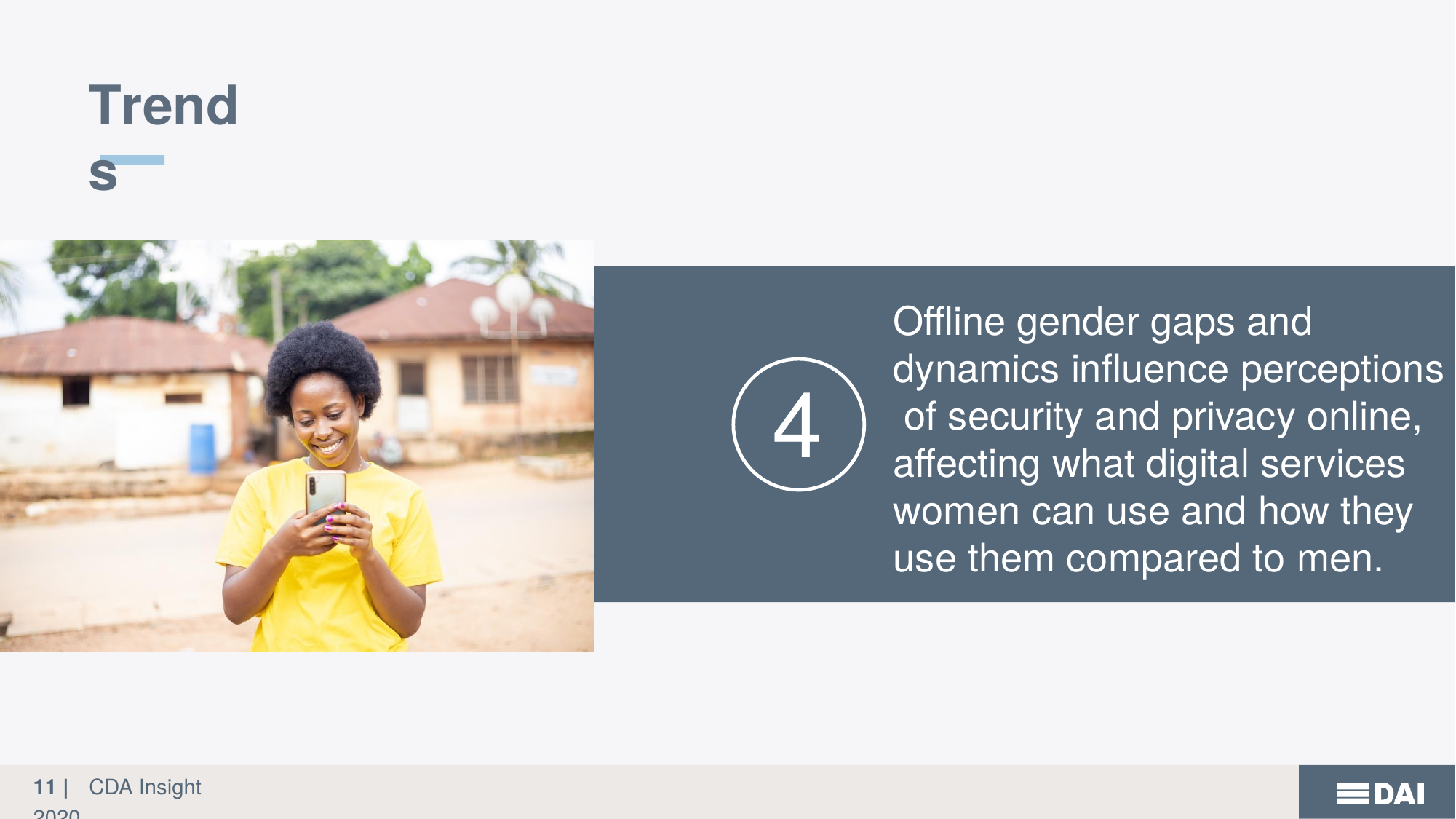

# Trends

Offline gender gaps and  dynamics influence perceptions  of security and privacy online,  affecting what digital services  women can use and how they  use them compared to men.

4

11 |	CDA Insight 2020